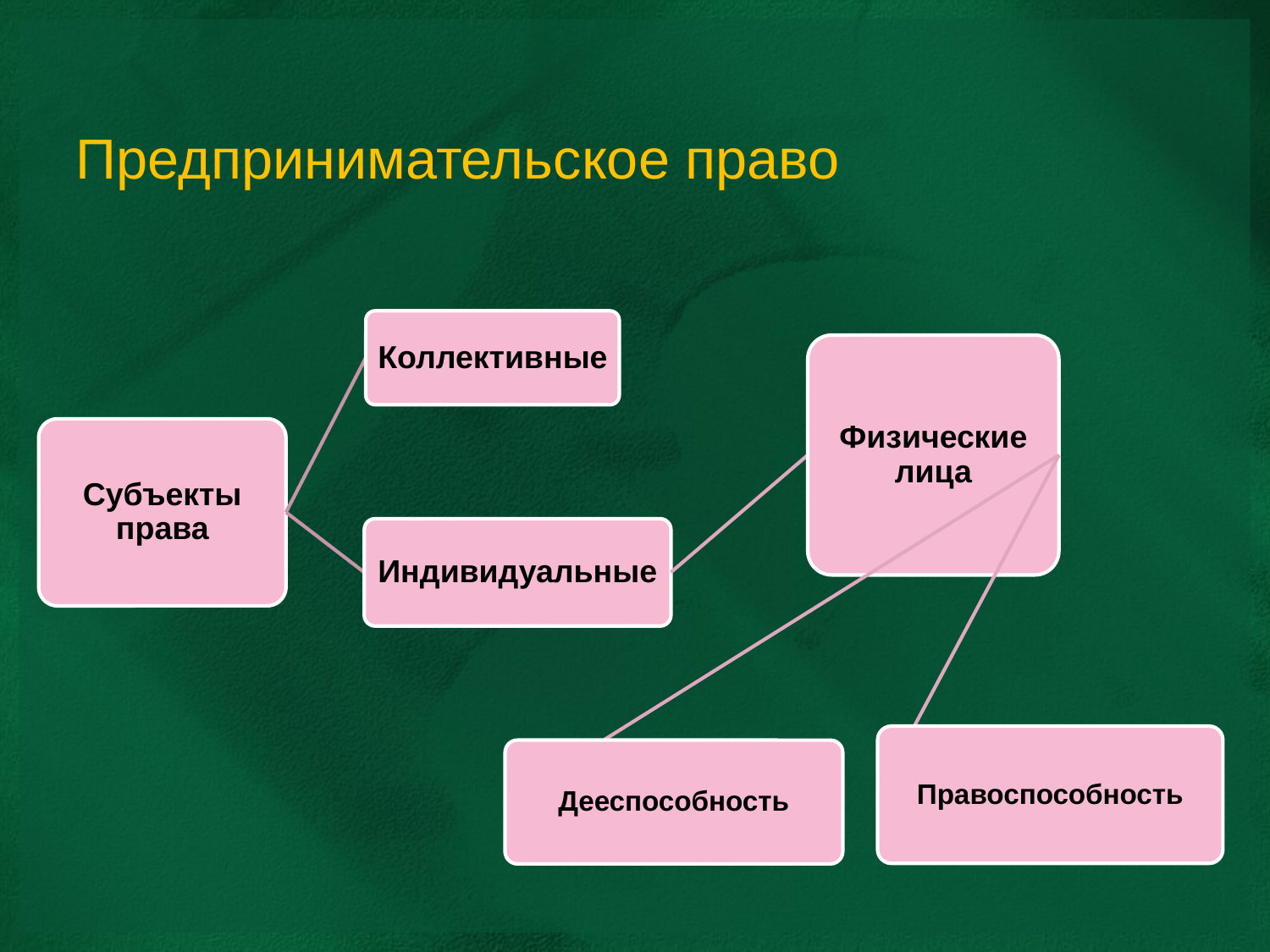

# Предпринимательское право
Субъекты права

Коллективные

Индивидуальные

Физические лица

Правоспособность

Дееспособность